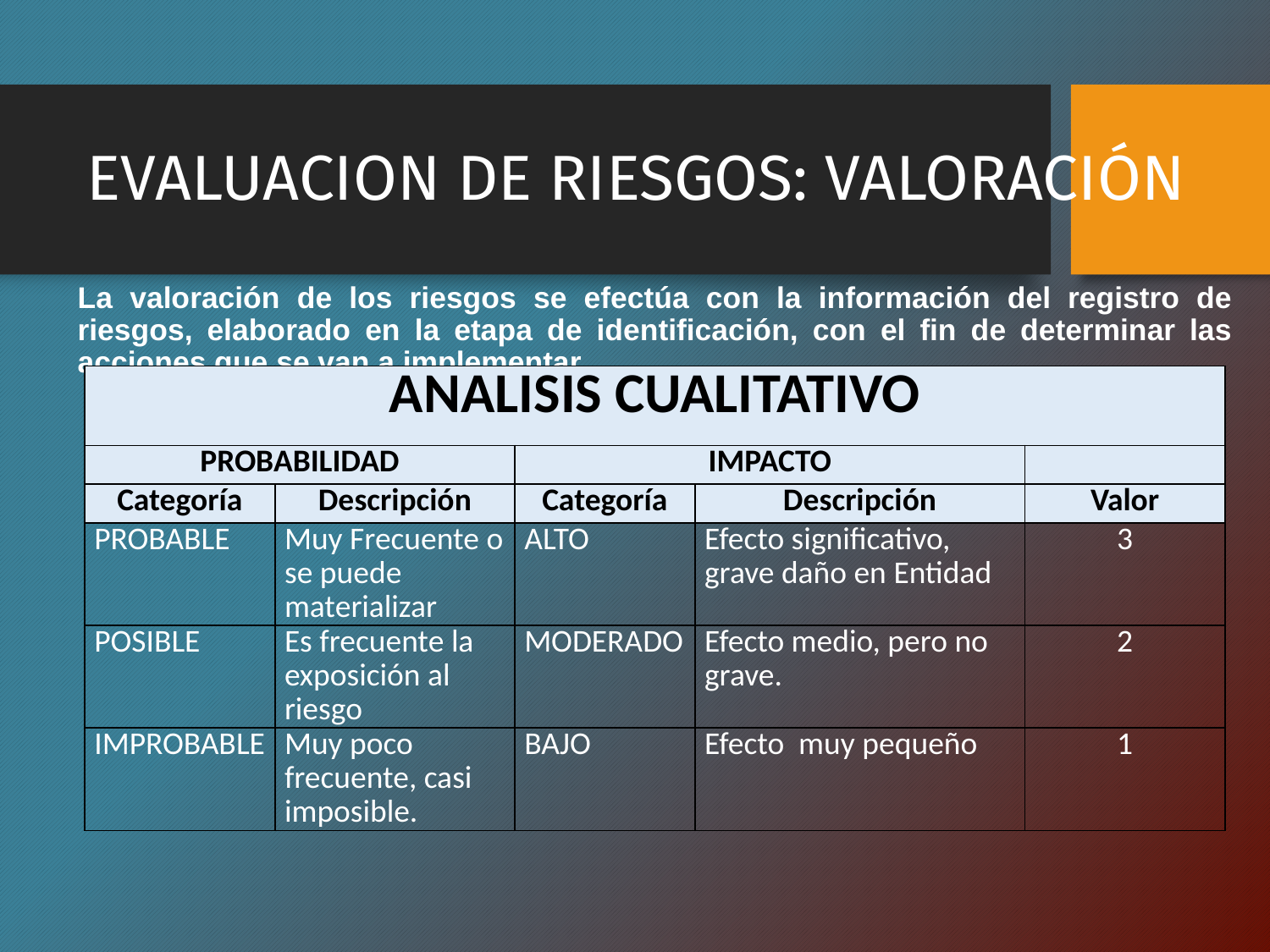

# EVALUACION DE RIESGOS: VALORACIÓN
La valoración de los riesgos se efectúa con la información del registro de riesgos, elaborado en la etapa de identificación, con el fin de determinar las acciones que se van a implementar

| ANALISIS CUALITATIVO |  |  |  |  |
| --- | --- | --- | --- | --- |
| PROBABILIDAD |  | IMPACTO |  |  |
| Categoría | Descripción | Categoría | Descripción | Valor |
| PROBABLE | Muy Frecuente o se puede materializar | ALTO | Efecto significativo, grave daño en Entidad | 3 |
| POSIBLE | Es frecuente la exposición al riesgo | MODERADO | Efecto medio, pero no grave. | 2 |
| IMPROBABLE | Muy poco frecuente, casi imposible. | BAJO | Efecto muy pequeño | 1 |